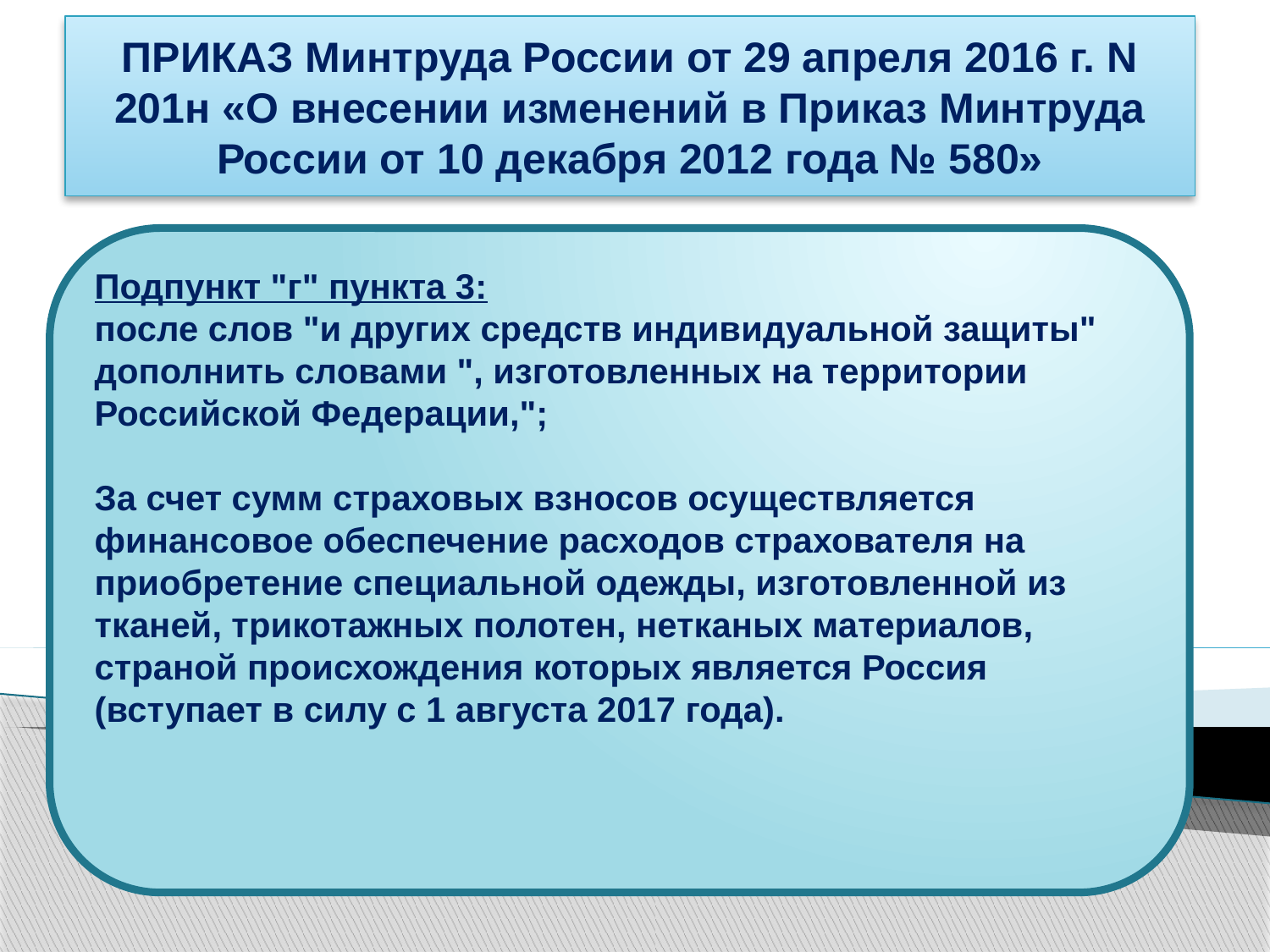

ПРИКАЗ Минтруда России от 29 апреля 2016 г. N 201н «О внесении изменений в Приказ Минтруда России от 10 декабря 2012 года № 580»
Подпункт "г" пункта 3:
после слов "и других средств индивидуальной защиты" дополнить словами ", изготовленных на территории Российской Федерации,";

За счет сумм страховых взносов осуществляется финансовое обеспечение расходов страхователя на приобретение специальной одежды, изготовленной из тканей, трикотажных полотен, нетканых материалов, страной происхождения которых является Россия (вступает в силу с 1 августа 2017 года).